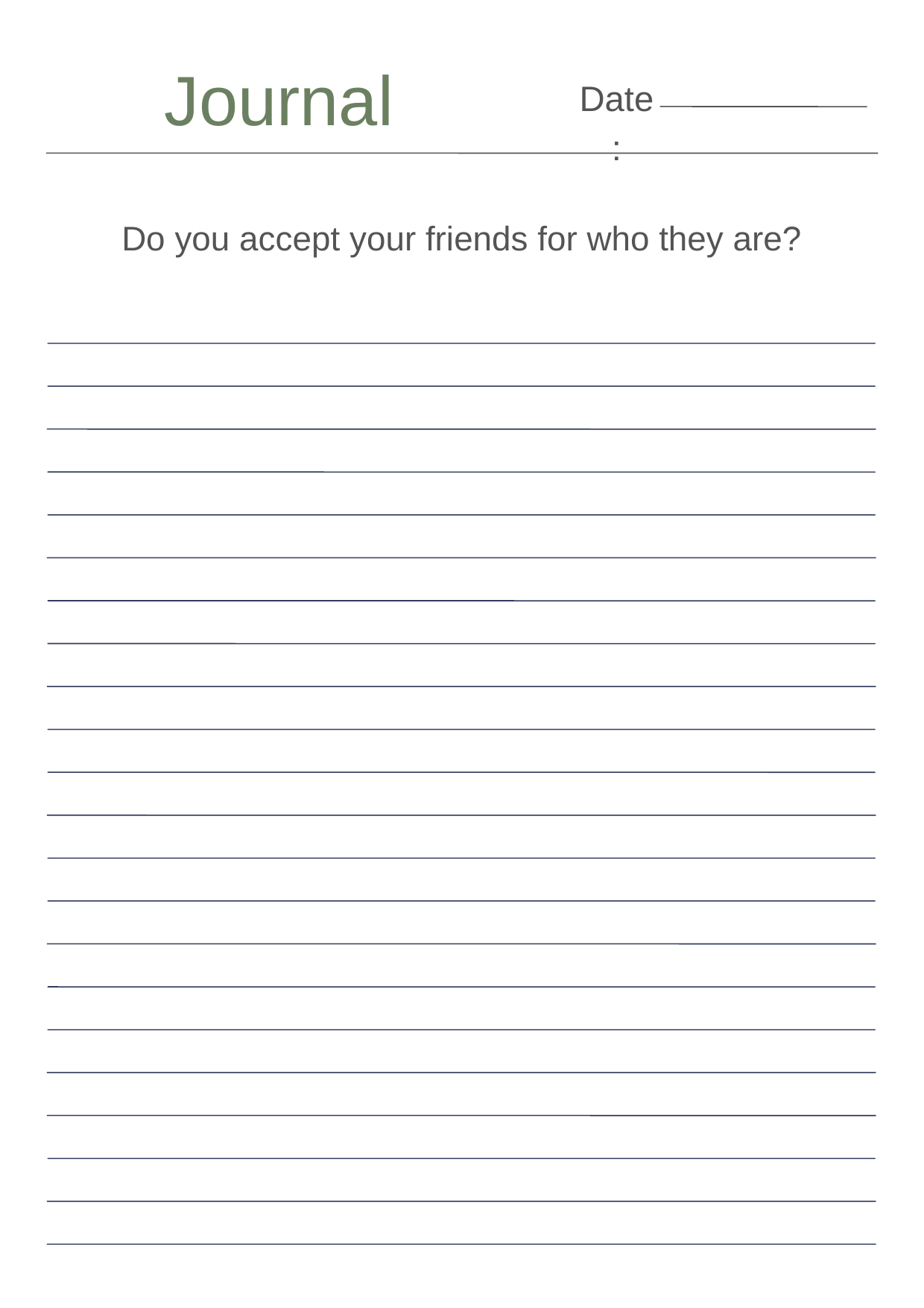

Journal
Date:

Do you accept your friends for who they are?